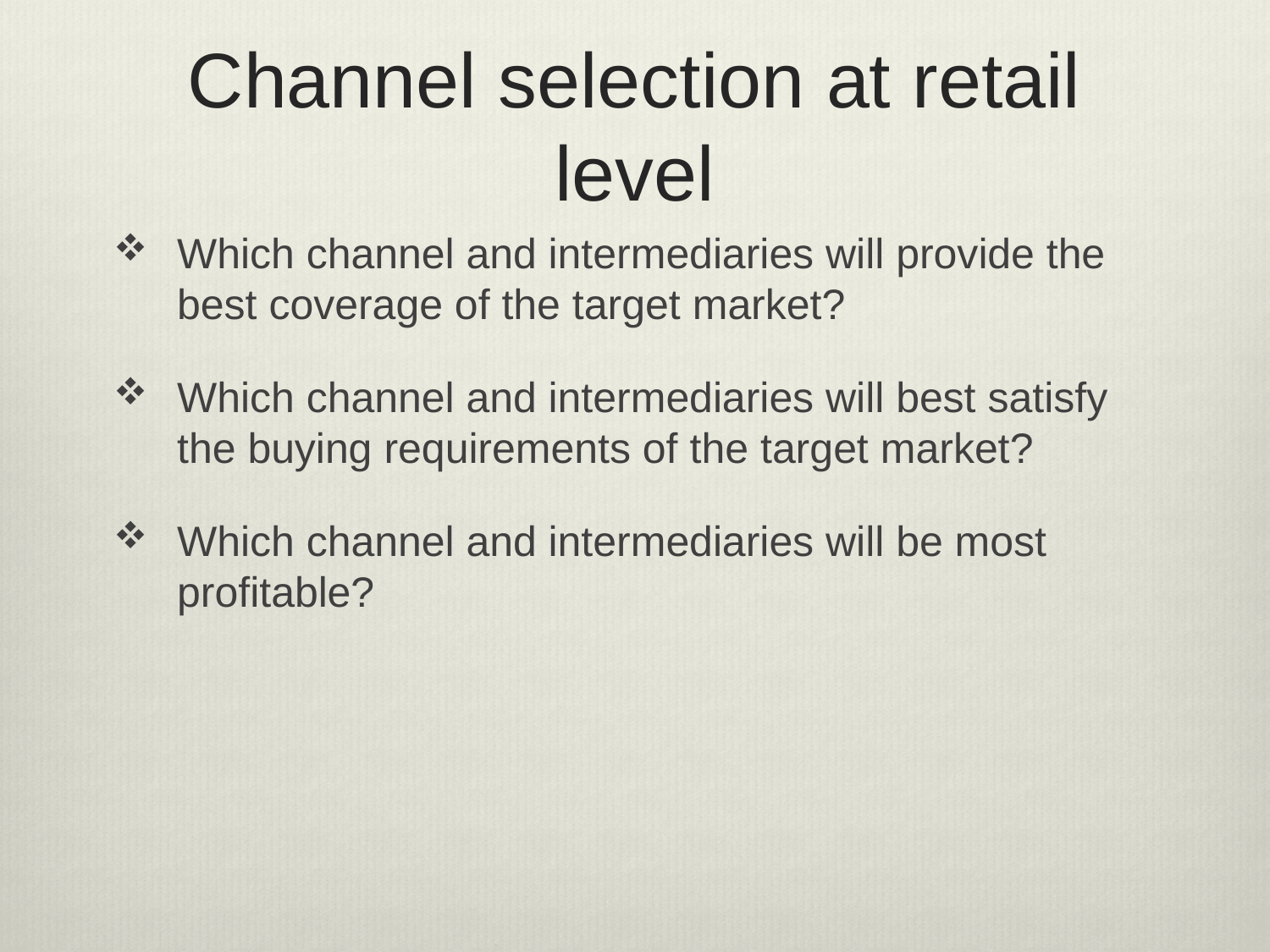

# Channel selection at retail level
Which channel and intermediaries will provide the best coverage of the target market?
Which channel and intermediaries will best satisfy the buying requirements of the target market?
Which channel and intermediaries will be most profitable?